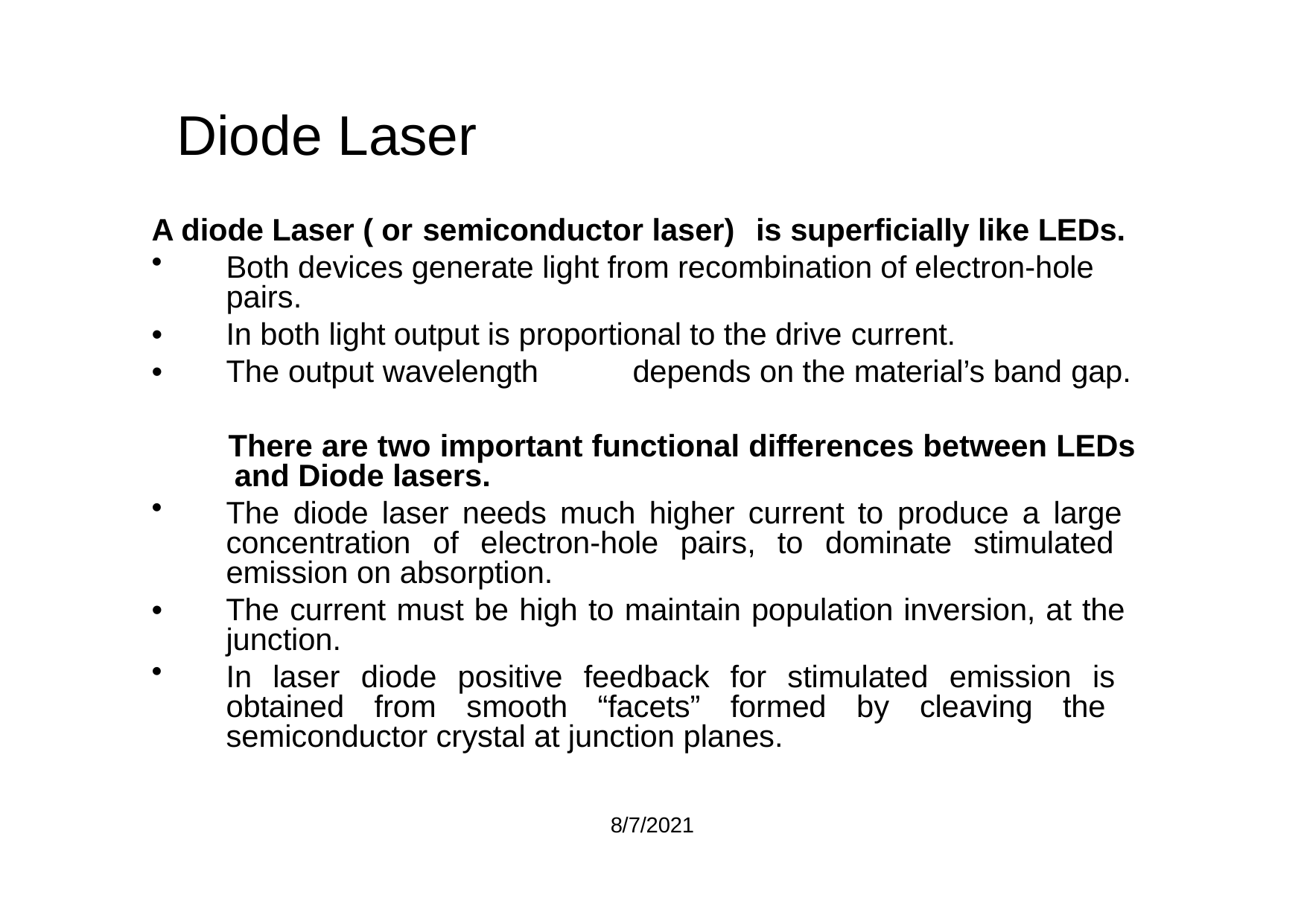

# Diode Laser
A diode Laser ( or semiconductor laser)	is superficially like LEDs.
Both devices generate light from recombination of electron-hole  pairs.
In both light output is proportional to the drive current.
The output wavelength	depends on the material’s band gap.
•
•
There are two important functional differences between LEDs  and Diode lasers.
The diode laser needs much higher current to produce a large  concentration of electron-hole pairs, to dominate stimulated  emission on absorption.
The current must be high to maintain population inversion, at the  junction.
•
In laser diode positive feedback for stimulated emission is  obtained from smooth “facets” formed by cleaving the  semiconductor crystal at junction planes.
8/7/2021